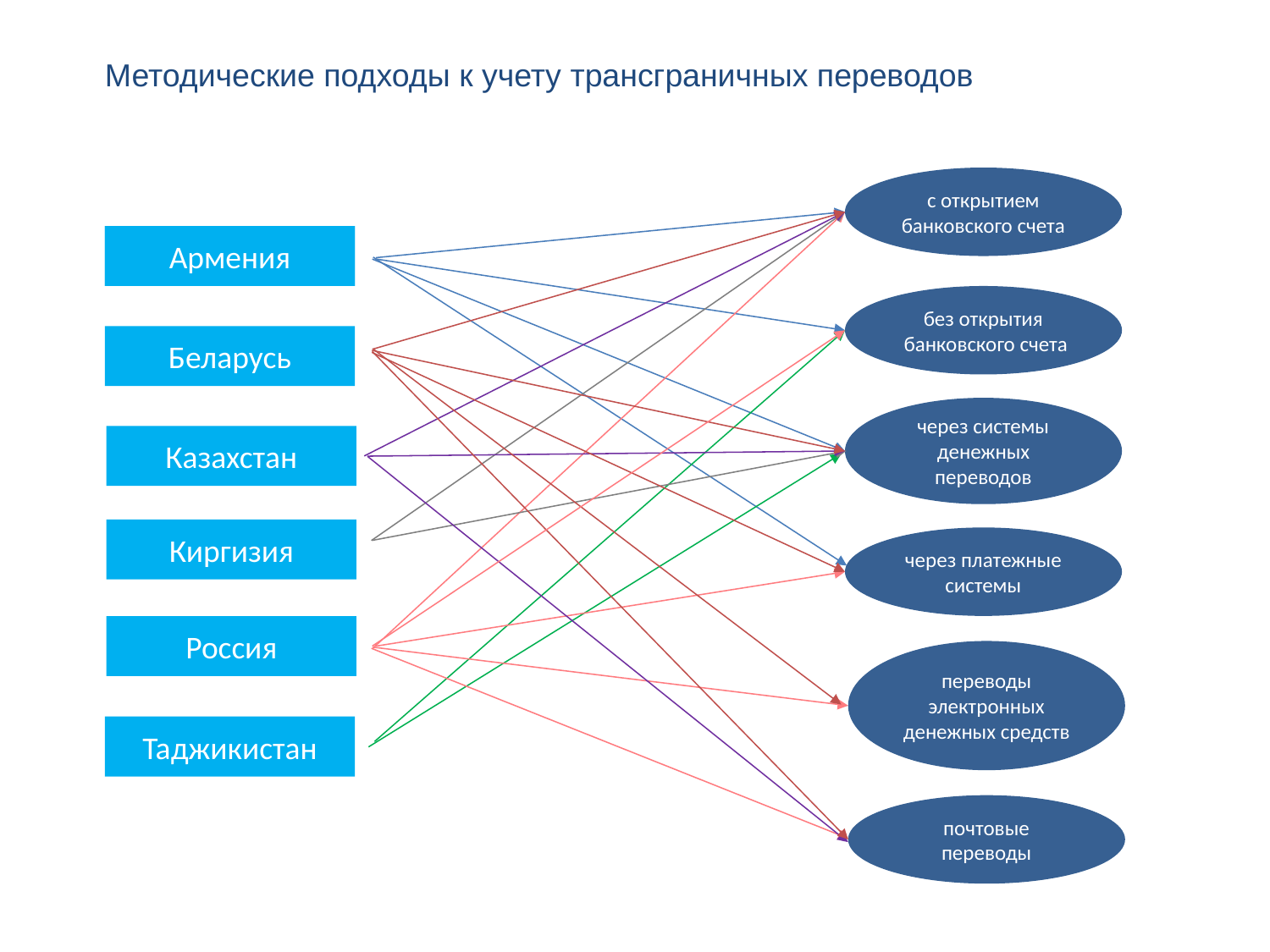

Методические подходы к учету трансграничных переводов
с открытием банковского счета
Армения
Армения
без открытия
 банковского счета
Беларусь
через системы денежных переводов
Казахстан
Киргизия
через платежные системы
Россия
переводы электронных денежных средств

Таджикистан

почтовые переводы